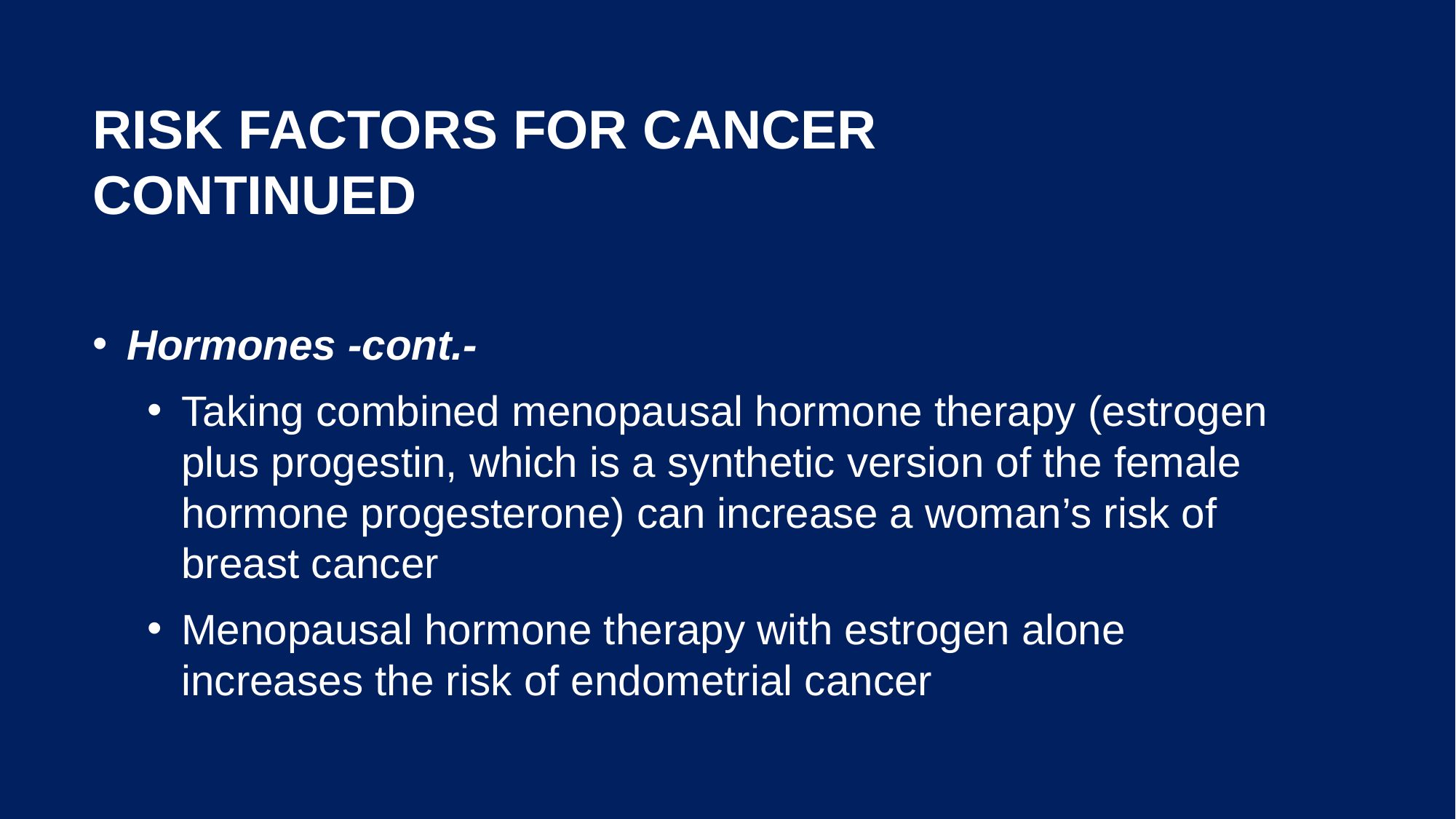

# Risk Factors for Cancer Continued
Hormones -cont.-
Taking combined menopausal hormone therapy (estrogen plus progestin, which is a synthetic version of the female hormone progesterone) can increase a woman’s risk of breast cancer
Menopausal hormone therapy with estrogen alone increases the risk of endometrial cancer